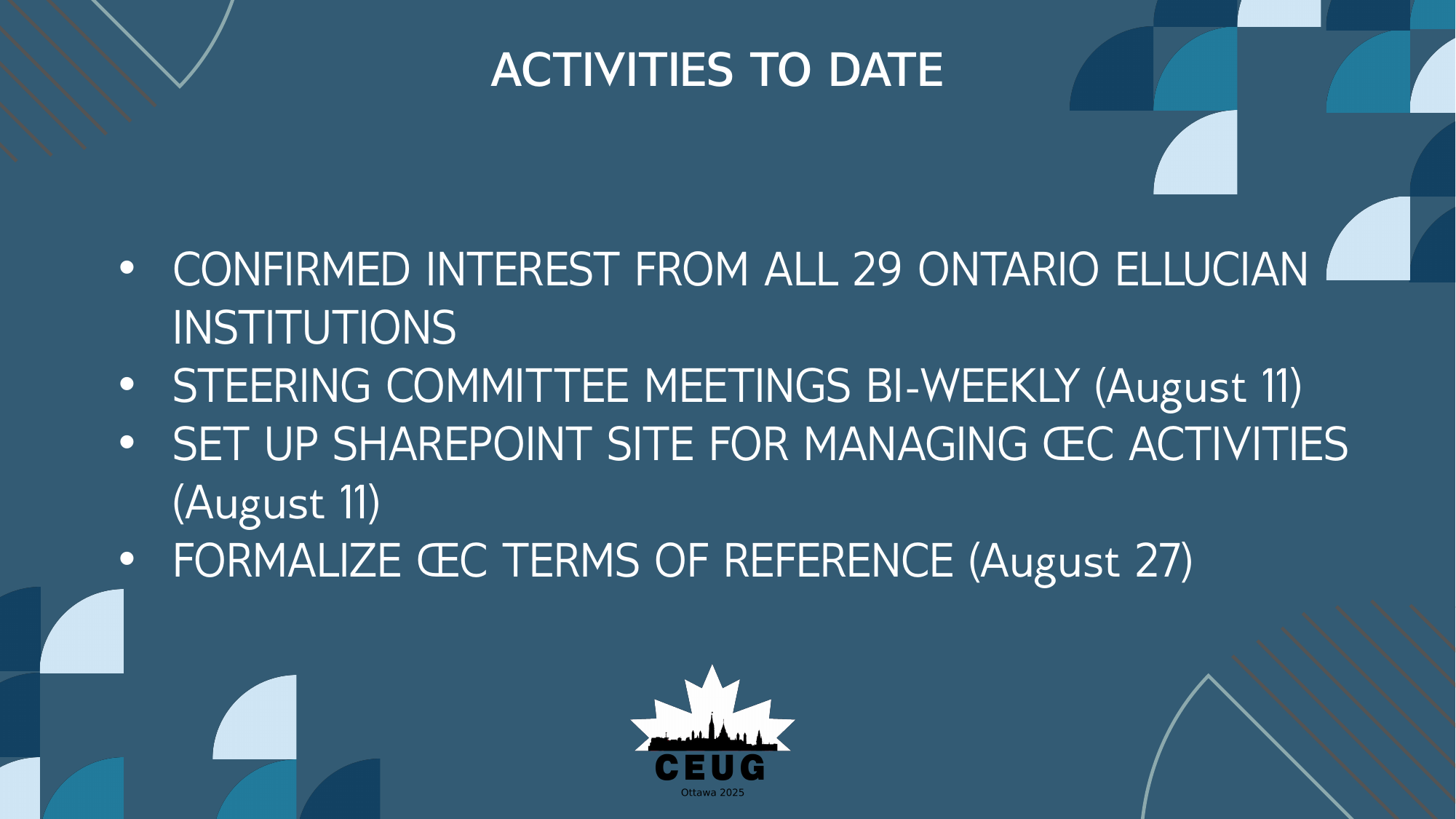

ACTIVITIES TO DATE
CONFIRMED INTEREST FROM ALL 29 ONTARIO ELLUCIAN INSTITUTIONS
STEERING COMMITTEE MEETINGS BI-WEEKLY (August 11)
SET UP SHAREPOINT SITE FOR MANAGING OEC ACTIVITIES (August 11)
FORMALIZE OEC TERMS OF REFERENCE (August 27)